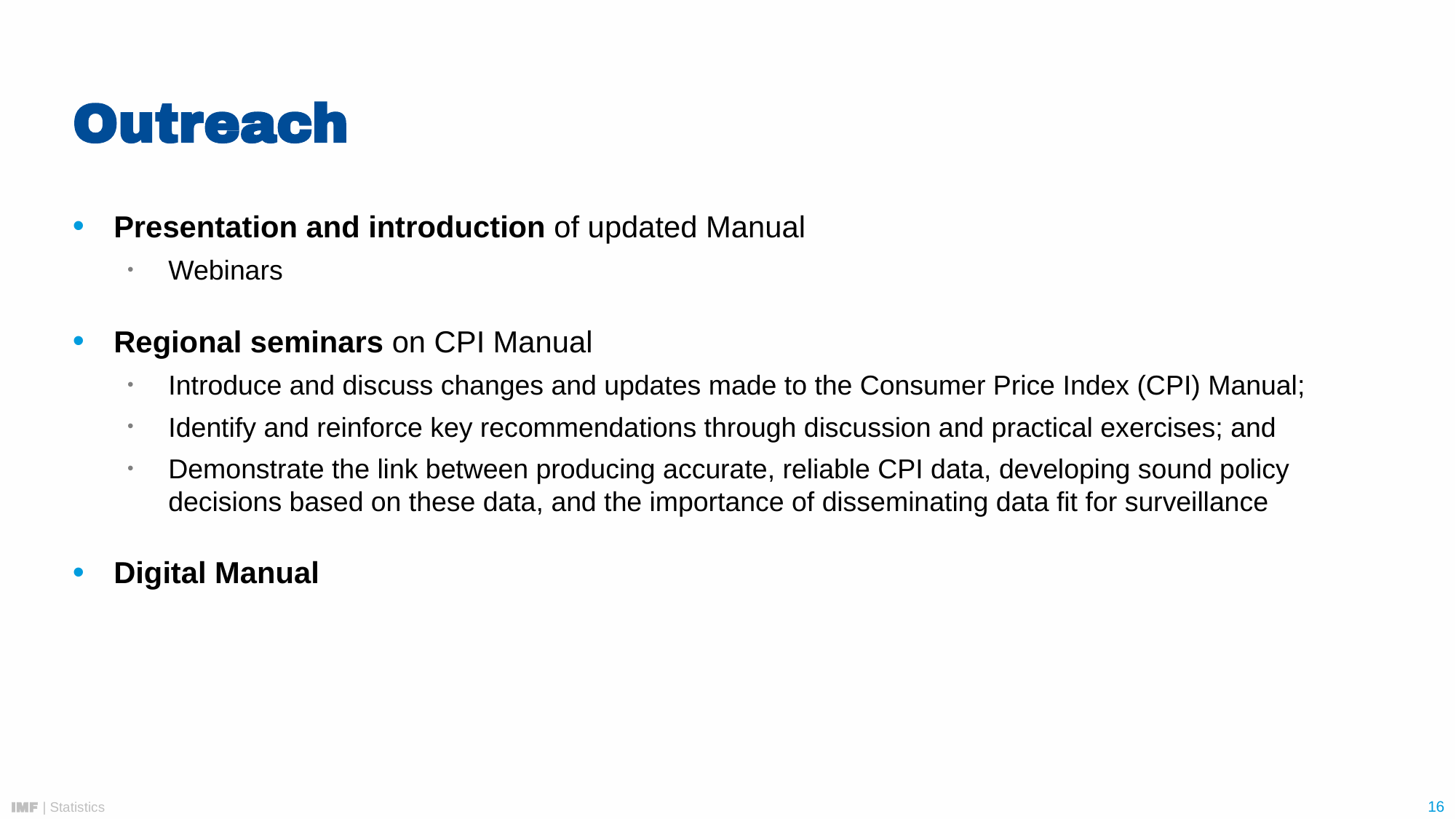

# Outreach
Presentation and introduction of updated Manual
Webinars
Regional seminars on CPI Manual
Introduce and discuss changes and updates made to the Consumer Price Index (CPI) Manual;
Identify and reinforce key recommendations through discussion and practical exercises; and
Demonstrate the link between producing accurate, reliable CPI data, developing sound policy decisions based on these data, and the importance of disseminating data fit for surveillance
Digital Manual